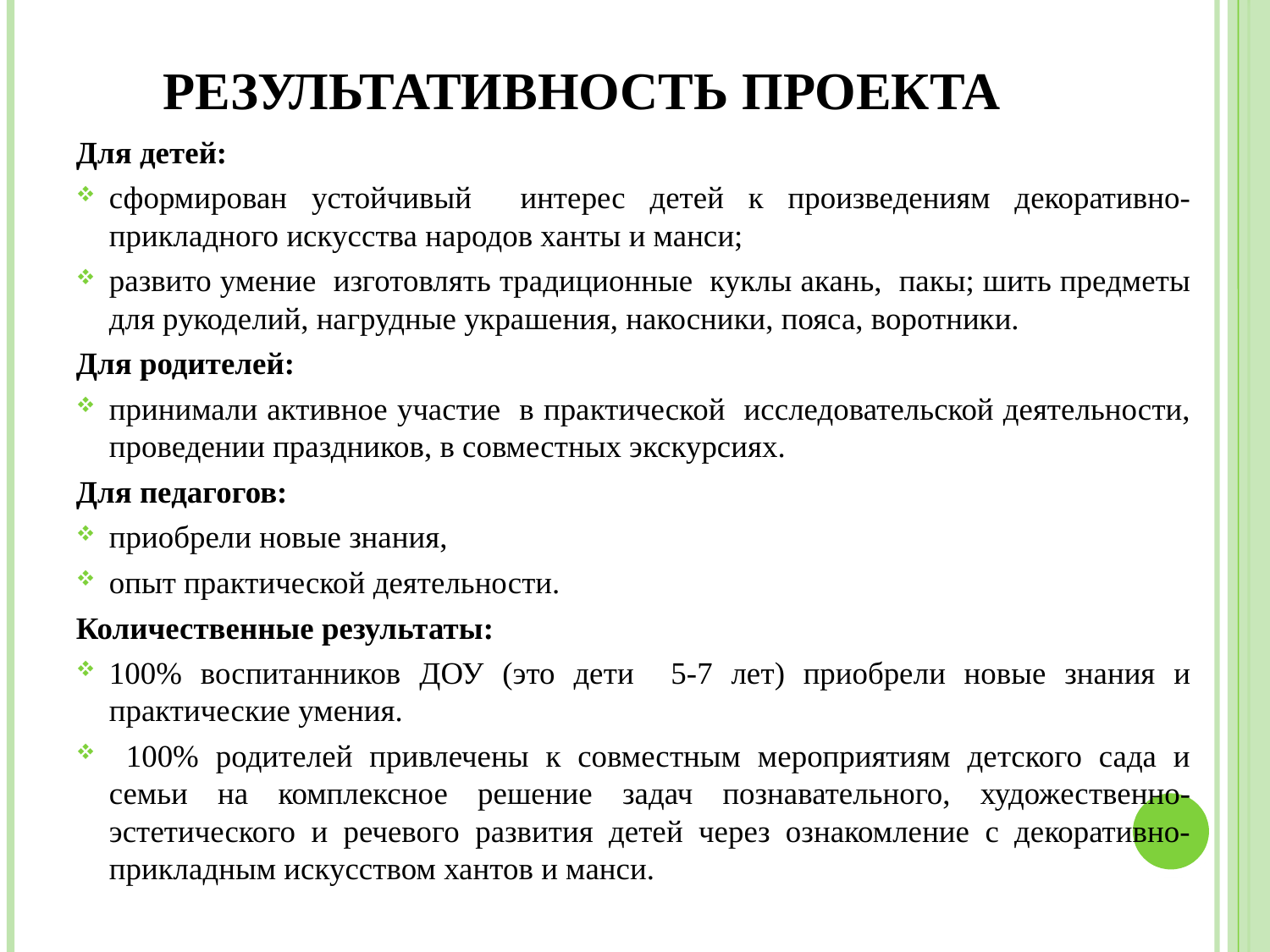

# Результативность проекта
Для детей:
сформирован устойчивый  интерес детей к произведениям декоративно-прикладного искусства народов ханты и манси;
развито умение  изготовлять традиционные  куклы акань,  пакы; шить предметы для рукоделий, нагрудные украшения, накосники, пояса, воротники.
Для родителей:
принимали активное участие  в практической  исследовательской деятельности, проведении праздников, в совместных экскурсиях.
Для педагогов:
приобрели новые знания,
опыт практической деятельности.
Количественные результаты:
100% воспитанников ДОУ (это дети  5-7 лет) приобрели новые знания и практические умения.
 100% родителей привлечены к совместным мероприятиям детского сада и семьи на комплексное решение задач познавательного, художественно-эстетического и речевого развития детей через ознакомление с декоративно-прикладным искусством хантов и манси.